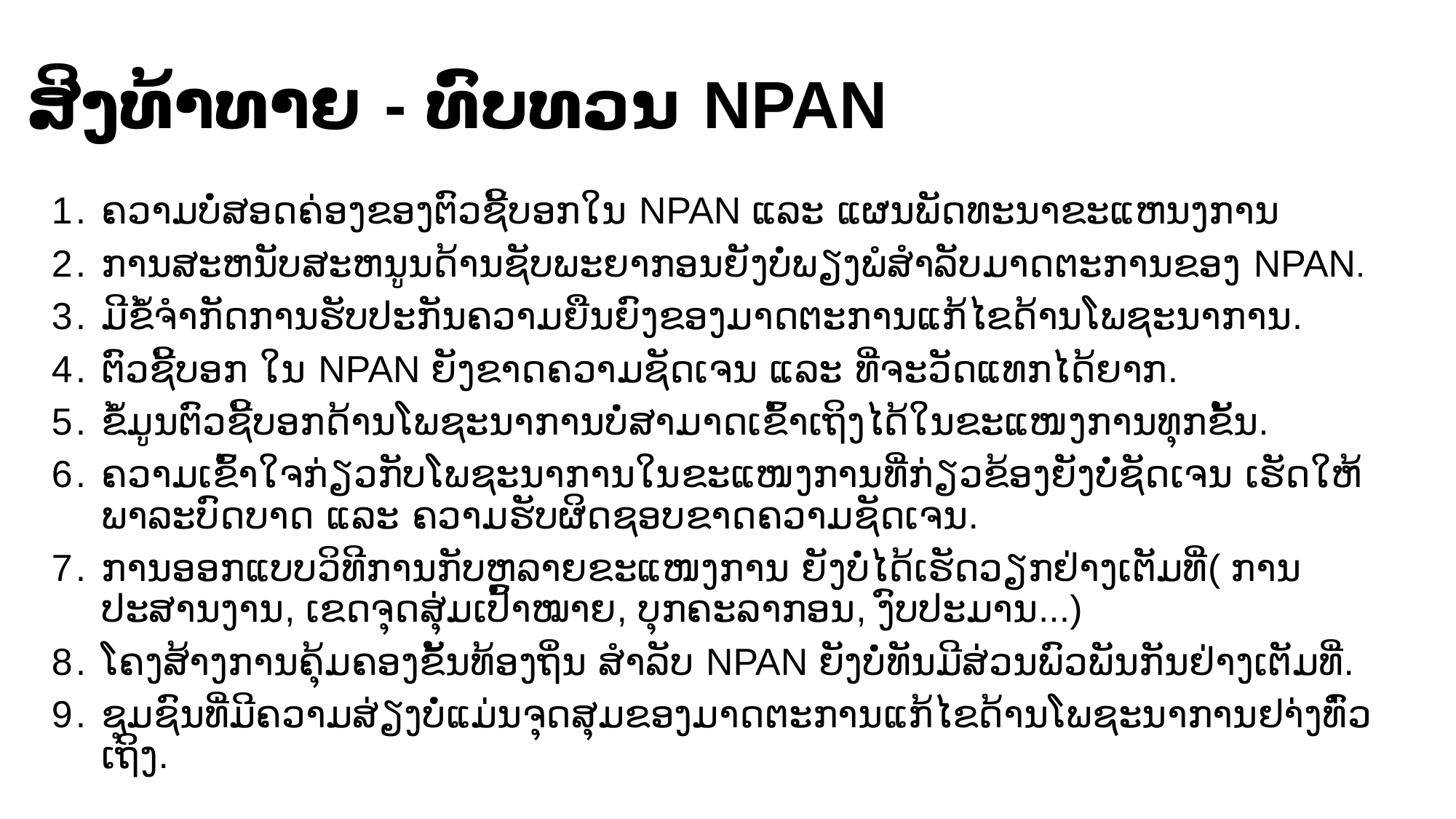

# ສິງທ້າທາຍ - ທົບທວນ NPAN
ຄວາມບໍ່ສອດຄ່ອງຂອງຕົວຊີ້ບອກໃນ NPAN ແລະ ແຜນພັດທະນາຂະແຫນງການ
ການສະຫນັບສະຫນູນດ້ານຊັບພະຍາກອນຍັງບໍ່ພຽງພໍສໍາລັບມາດຕະການຂອງ NPAN.
ມີຂໍ້ຈໍາກັດການຮັບປະກັນຄວາມຍືນຍົງຂອງມາດຕະການແກ້ໄຂດ້ານໂພຊະນາການ.
ຕົວຊີ້ບອກ ໃນ NPAN ຍັງຂາດຄວາມຊັດເຈນ ແລະ ທີ່ຈະວັດແທກໄດ້ຍາກ.
ຂໍ້ມູນຕົວຊີ້ບອກດ້ານໂພຊະນາການບໍ່ສາມາດເຂົ້າເຖິງໄດ້ໃນຂະແໜງການທຸກຂັ້ນ.
ຄວາມເຂົ້າໃຈກ່ຽວກັບໂພຊະນາການໃນຂະແໜງການທີ່ກ່ຽວຂ້ອງຍັງບໍ່ຊັດເຈນ ເຮັດໃຫ້ພາລະບົດບາດ ແລະ ຄວາມຮັບຜິດຊອບຂາດຄວາມຊັດເຈນ.
ການອອກແບບວິທີການກັບຫລາຍຂະແໜງການ ຍັງບໍ່ໄດ້ເຮັດວຽກຢ່າງເຕັມທີ່( ການປະສານງານ, ເຂດຈຸດສຸ່ມເປົ້າໝາຍ, ບຸກຄະລາກອນ, ງົບປະມານ...)
ໂຄງສ້າງການຄຸ້ມຄອງຂັ້ນທ້ອງຖິ່ນ ສຳລັບ NPAN ຍັງບໍ່ທັນມີສ່ວນພົວພັນກັນຢ່າງເຕັມທີ່.
ຊຸມຊົນທີ່ມີຄວາມສ່ຽງບໍ່ແມ່ນຈຸດສຸມຂອງມາດຕະການແກ້ໄຂດ້ານໂພຊະນາການຢາ່ງທົ່ວເຖິງ.